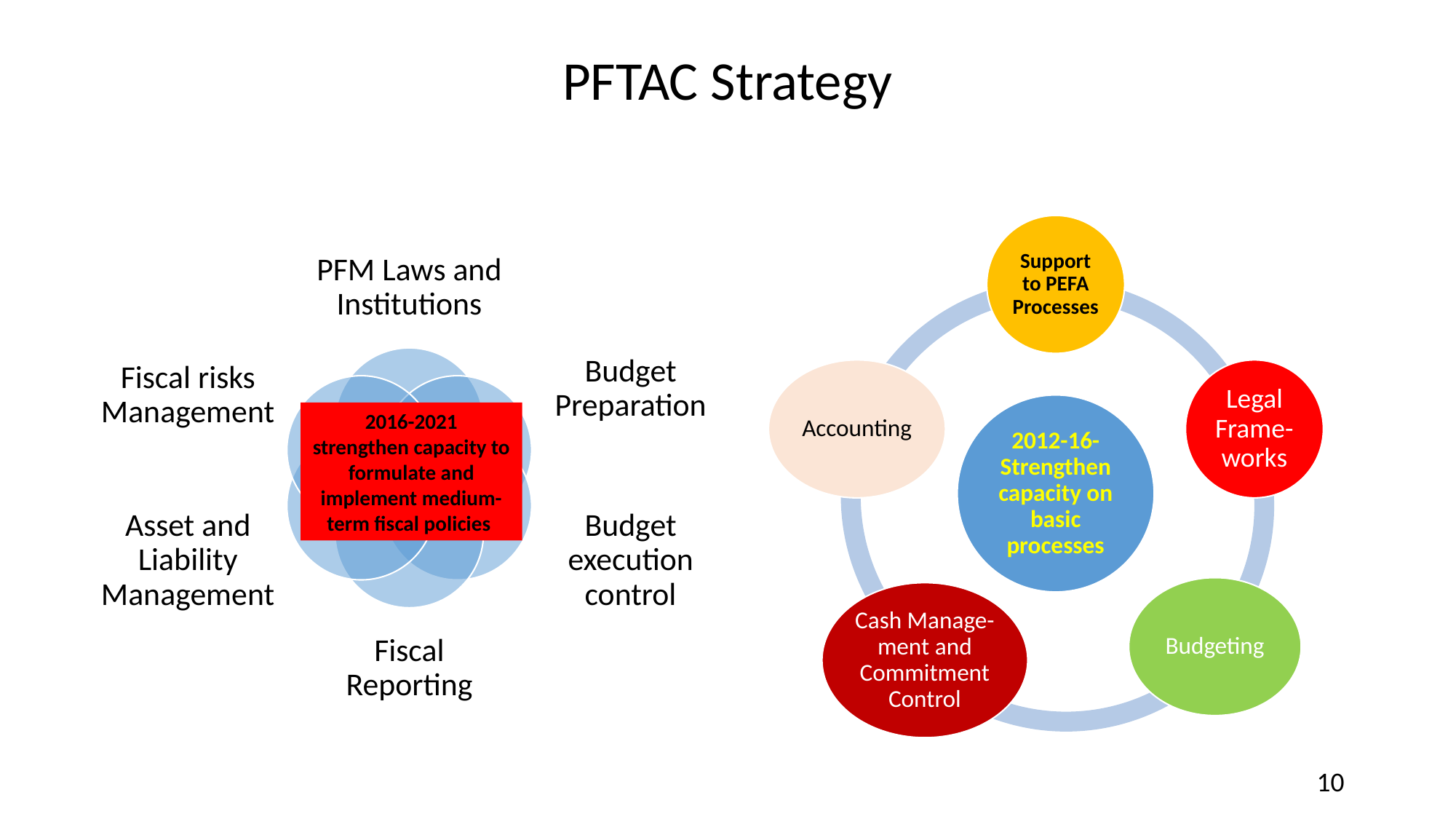

# PFTAC Strategy
PFM Laws and Institutions
Budget Preparation
Budget execution control
Fiscal Reporting
Asset and Liability Management
Fiscal risks Management
2012-16- Strengthen capacity on basic processes
Support to PEFA Processes
Legal Frame-works
Budgeting
Cash Manage-ment and Commitment Control
Accounting
2016-2021
strengthen capacity to formulate and implement medium-term fiscal policies
10